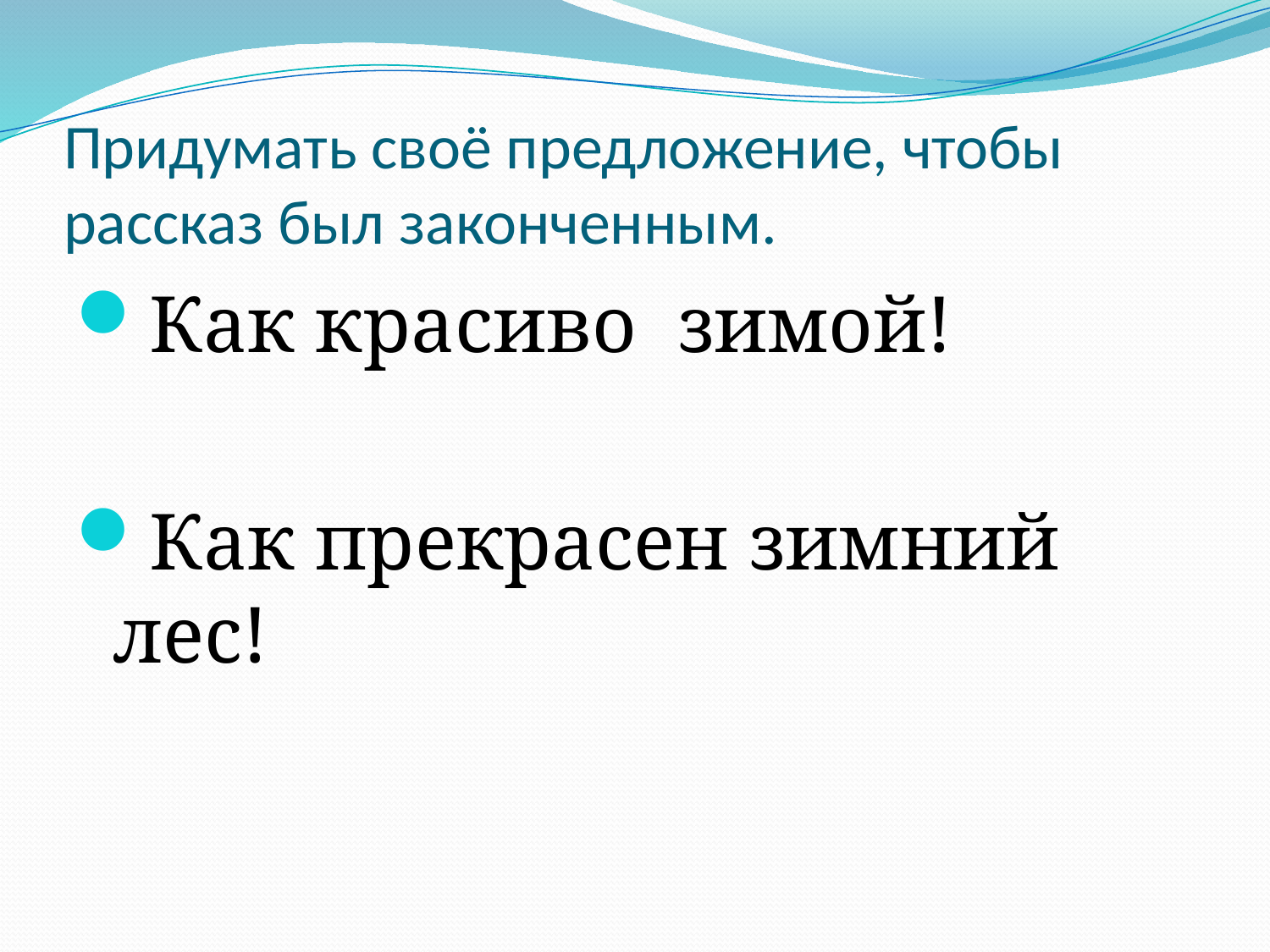

# Придумать своё предложение, чтобы рассказ был законченным.
Как красиво  зимой!

Как прекрасен зимний лес!